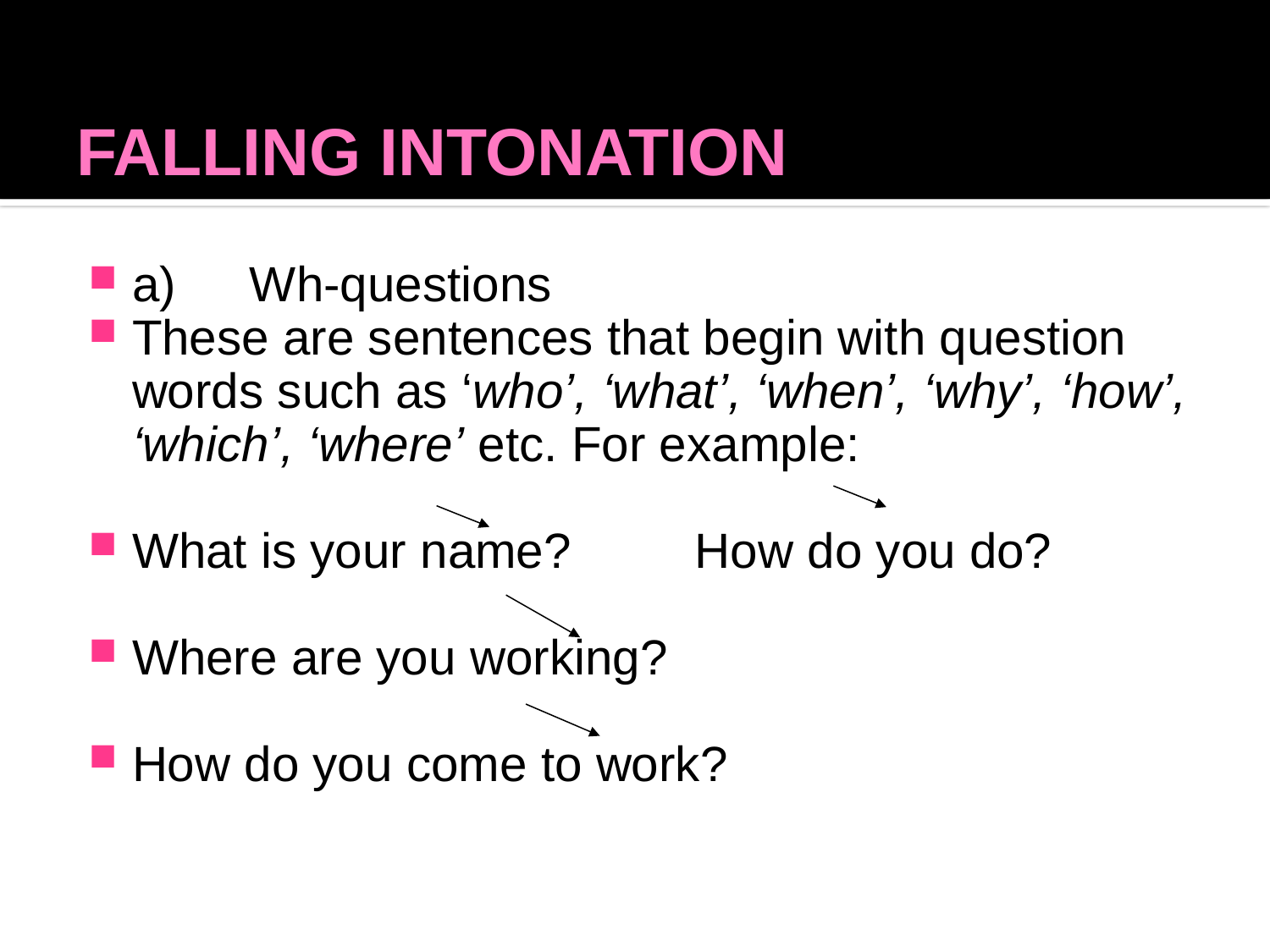

# FALLING INTONATION
a)      Wh-questions
These are sentences that begin with question words such as ‘who’, ‘what’, ‘when’, ‘why’, ‘how’, ‘which’, ‘where’ etc. For example:

What is your name?	    How do you do?

Where are you working?

How do you come to work?